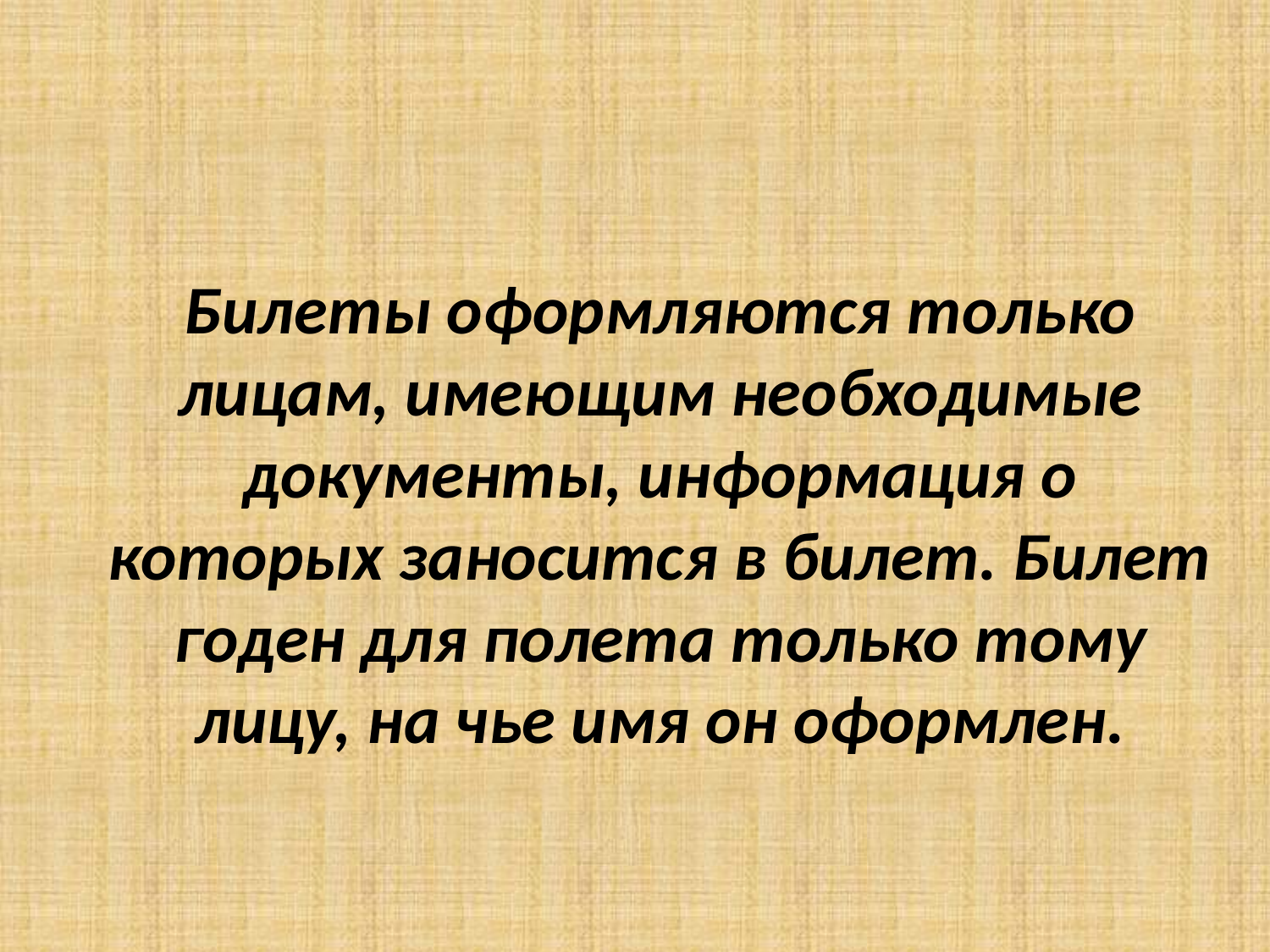

# Билеты оформляются только лицам, имеющим необходимые документы, информация о которых заносится в билет. Билет годен для полета только тому лицу, на чье имя он оформлен.